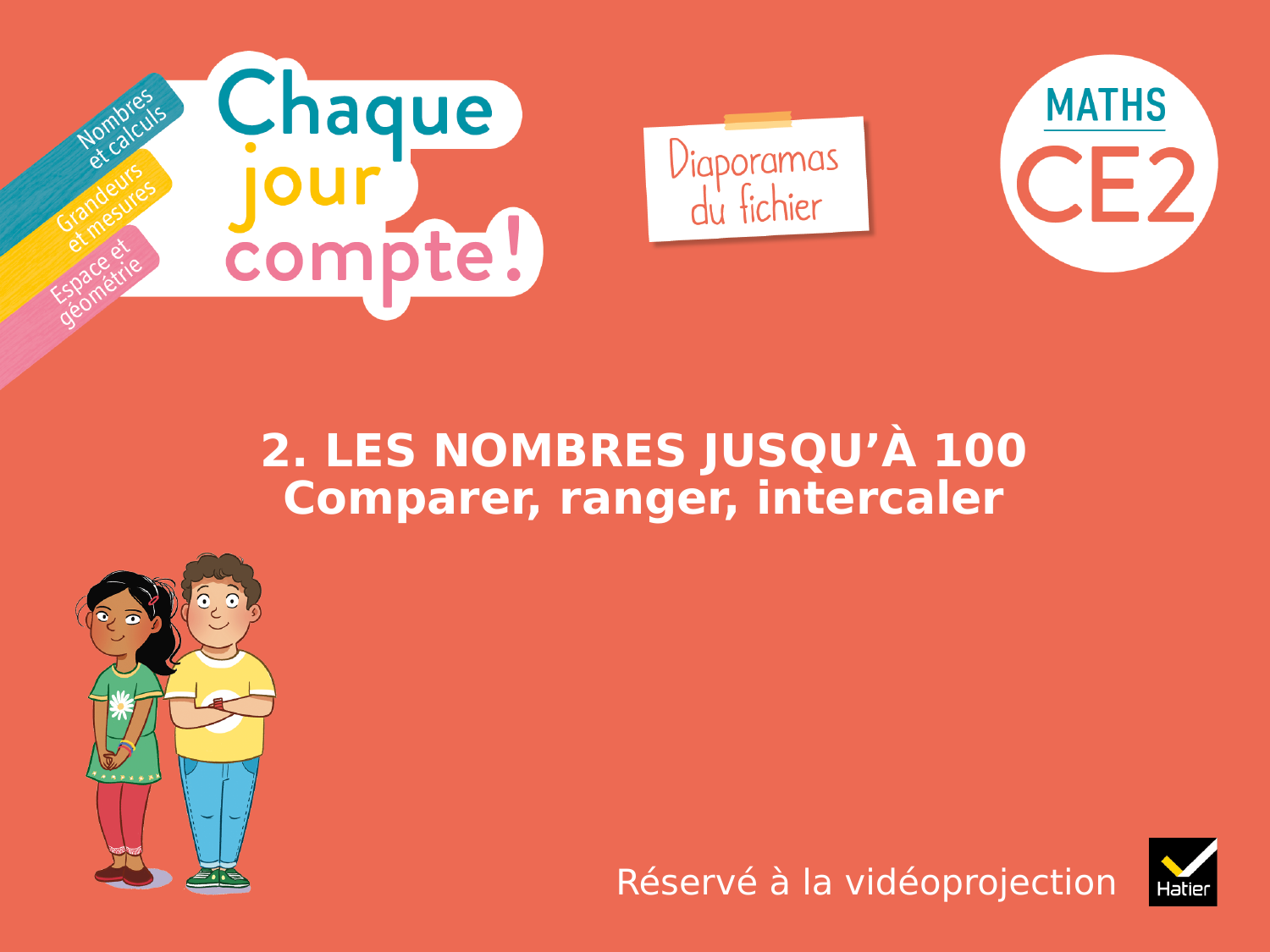

# 2. LES NOMBRES JUSQU’À 100 Comparer, ranger, intercaler